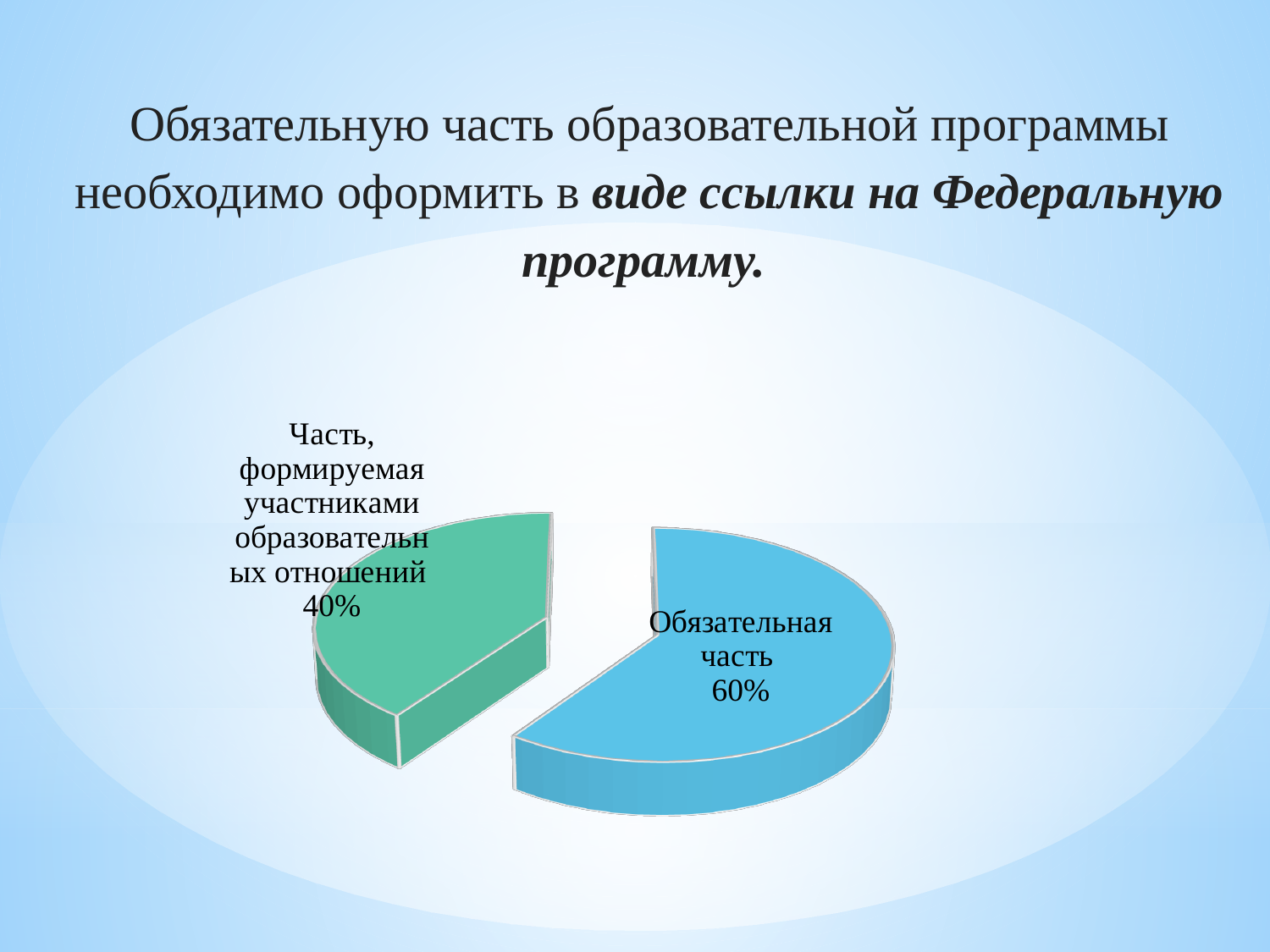

Обязательную часть образовательной программы необходимо оформить в виде ссылки на Федеральную программу.

[unsupported chart]